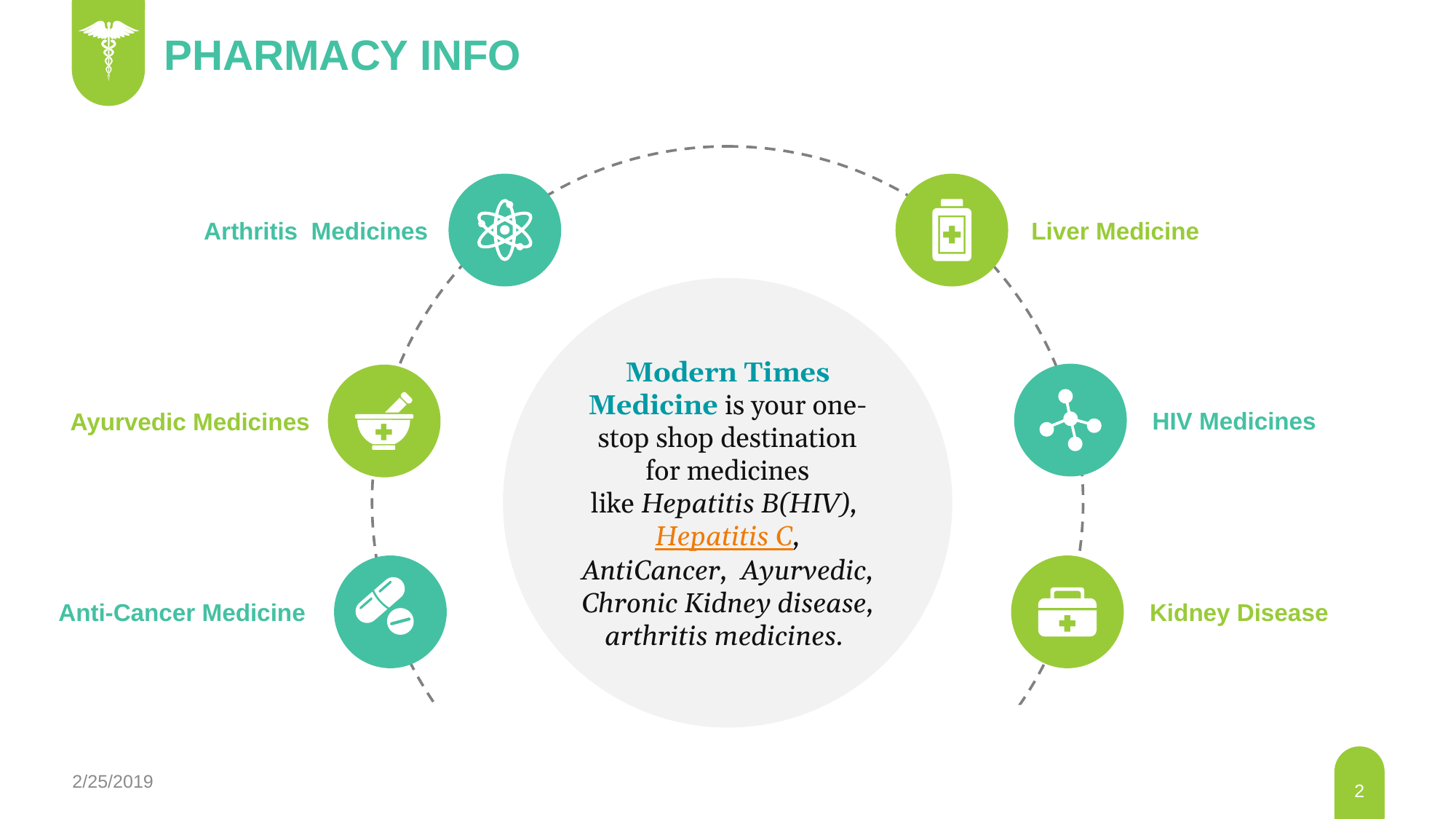

PHARMACY INFO

Arthritis  Medicines
Liver Medicine
Modern Times Medicine is your one-stop shop destination for medicines like Hepatitis B(HIV), Hepatitis C, AntiCancer,  Ayurvedic, Chronic Kidney disease, arthritis medicines.

HIV Medicines
Ayurvedic Medicines

Anti-Cancer Medicine
Kidney Disease

2/25/2019
2